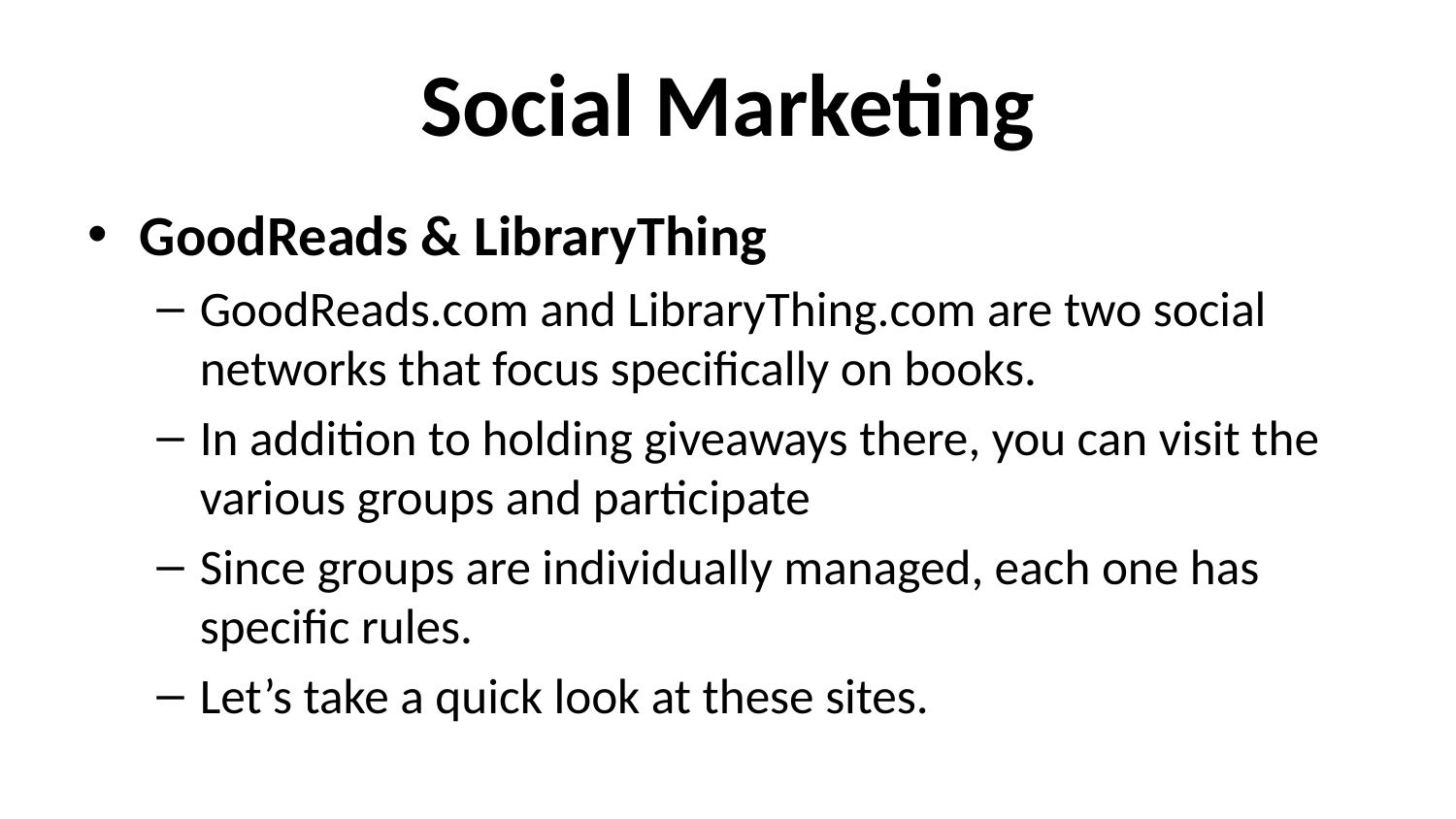

# Social Marketing
GoodReads & LibraryThing
GoodReads.com and LibraryThing.com are two social networks that focus specifically on books.
In addition to holding giveaways there, you can visit the various groups and participate
Since groups are individually managed, each one has specific rules.
Let’s take a quick look at these sites.